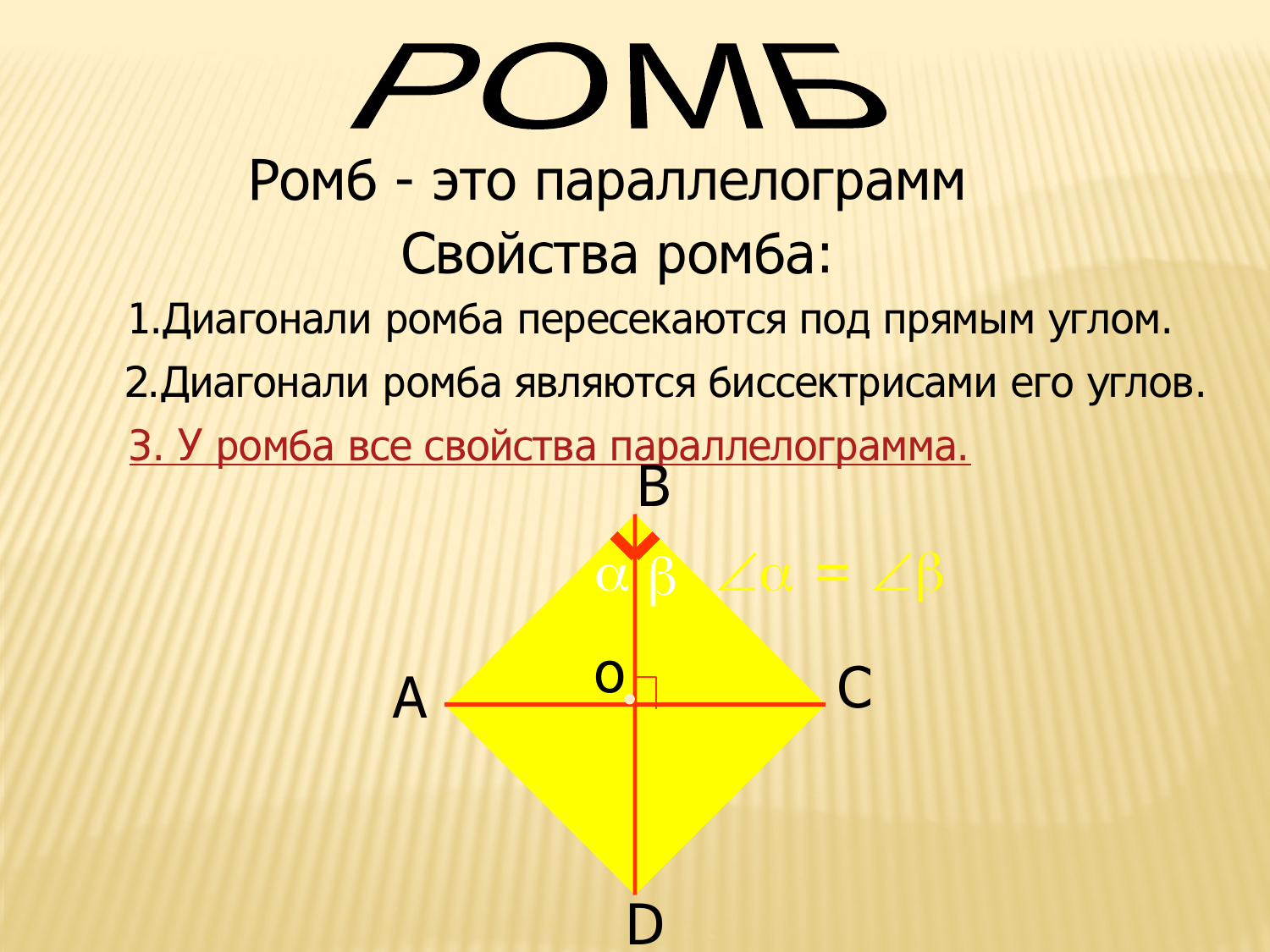

РОМБ
Ромб - это параллелограмм
Свойства ромба:
1.Диагонали ромба пересекаются под прямым углом.
2.Диагонали ромба являются биссектрисами его углов.
3. У ромба все свойства параллелограмма.
B

C
A
D

α
∠α = ∠β
β

o